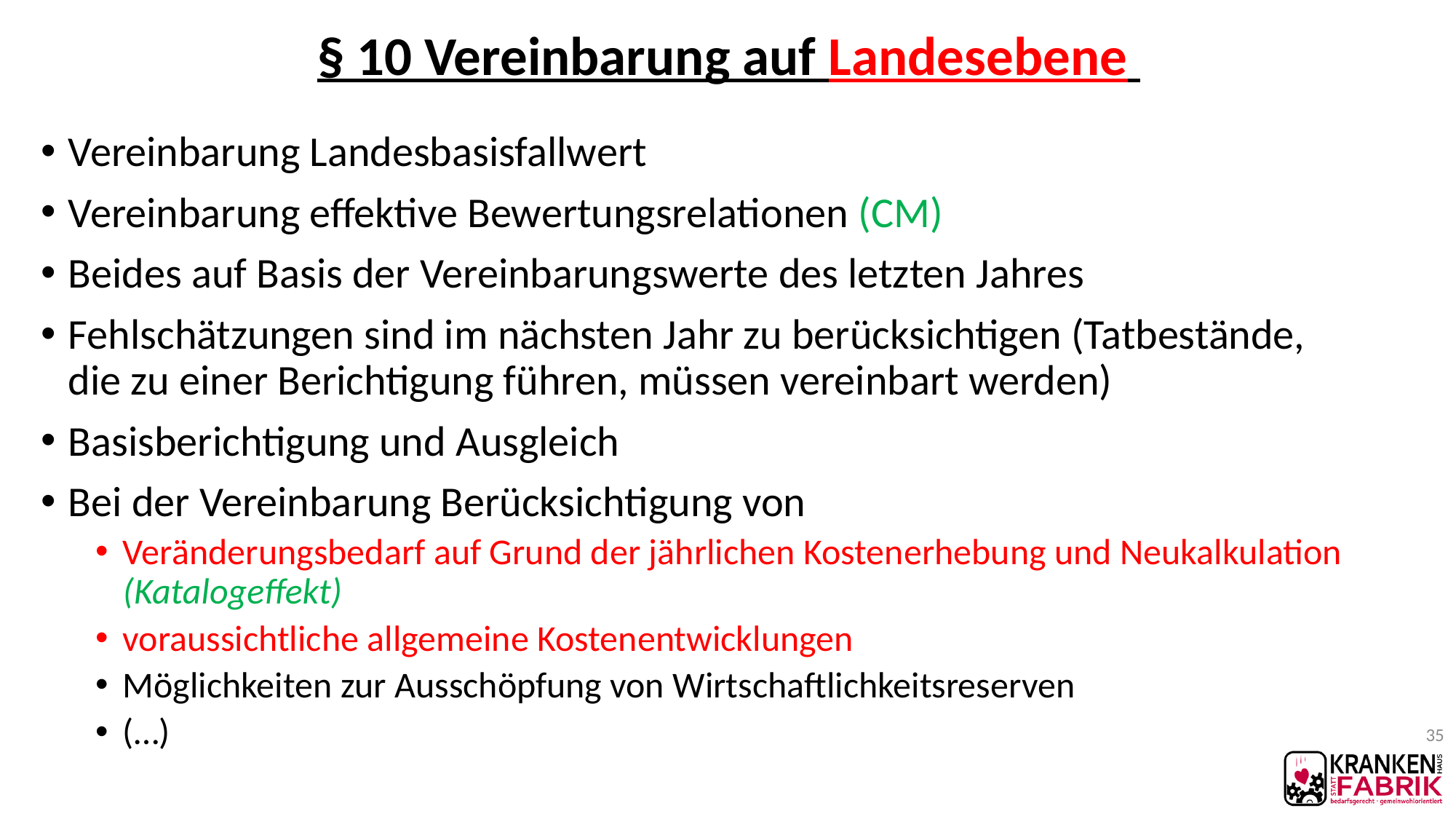

# § 10 Vereinbarung auf Landesebene
Vereinbarung Landesbasisfallwert
Vereinbarung effektive Bewertungsrelationen (CM)
Beides auf Basis der Vereinbarungswerte des letzten Jahres
Fehlschätzungen sind im nächsten Jahr zu berücksichtigen (Tatbestände, die zu einer Berichtigung führen, müssen vereinbart werden)
Basisberichtigung und Ausgleich
Bei der Vereinbarung Berücksichtigung von
Veränderungsbedarf auf Grund der jährlichen Kostenerhebung und Neukalkulation (Katalogeffekt)
voraussichtliche allgemeine Kostenentwicklungen
Möglichkeiten zur Ausschöpfung von Wirtschaftlichkeitsreserven
(…)

35